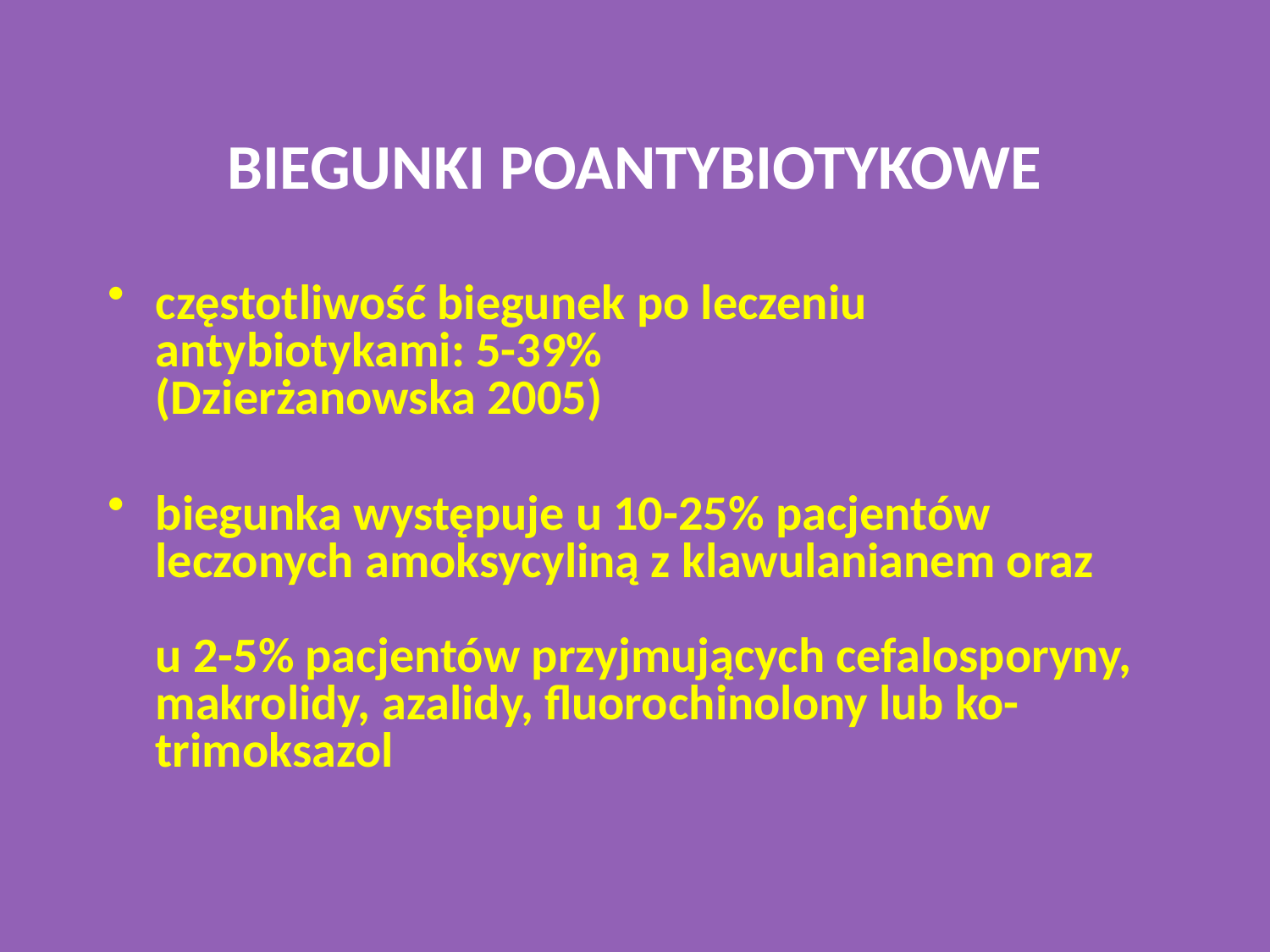

# BIEGUNKI POANTYBIOTYKOWE
częstotliwość biegunek po leczeniu antybiotykami: 5-39%
(Dzierżanowska 2005)
biegunka występuje u 10-25% pacjentów leczonych amoksycyliną z klawulanianem oraz
u 2-5% pacjentów przyjmujących cefalosporyny, makrolidy, azalidy, fluorochinolony lub ko-trimoksazol